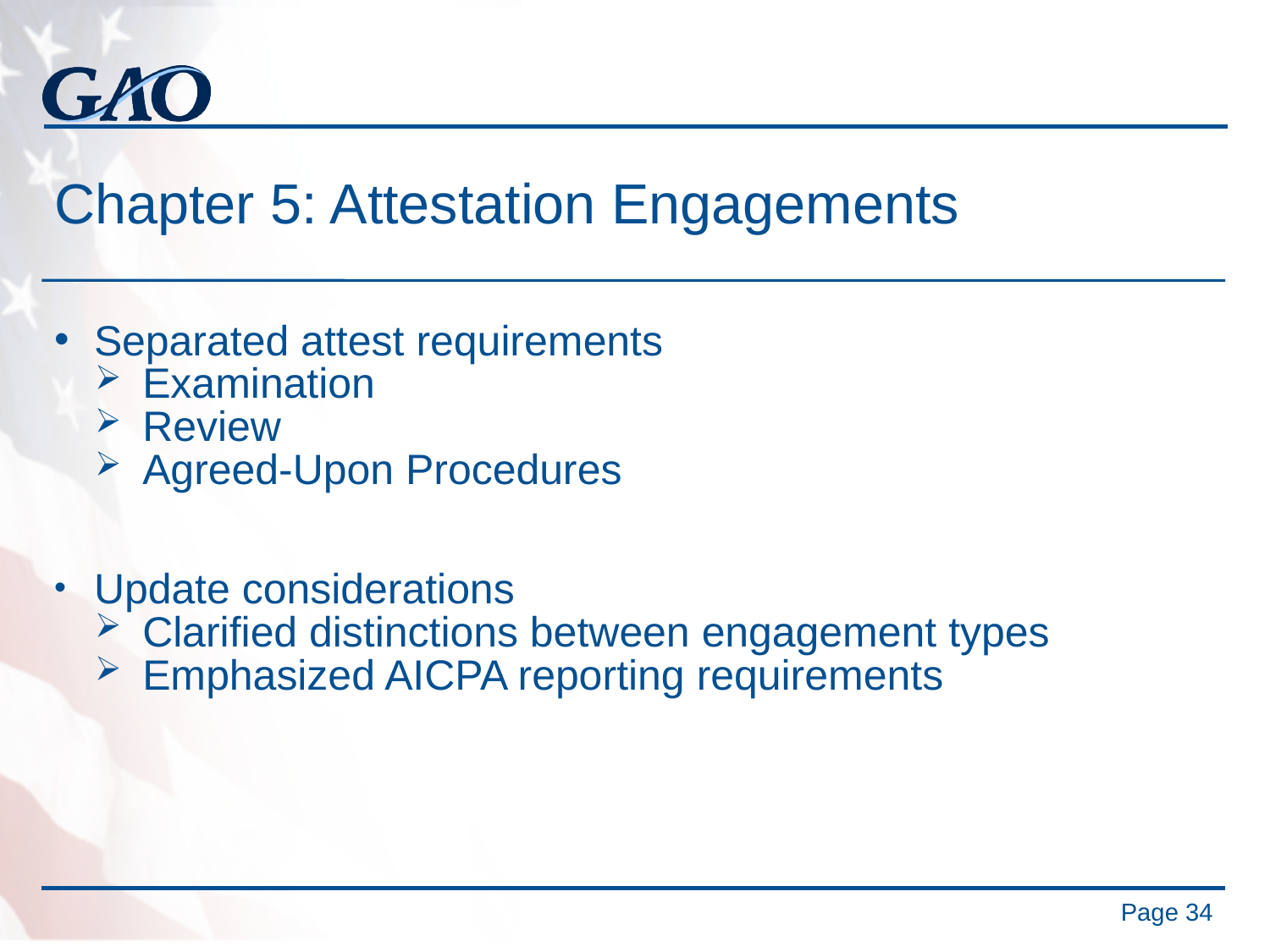

# Chapter 5: Attestation Engagements
Separated attest requirements
Examination
Review
Agreed-Upon Procedures

Update considerations
Clarified distinctions between engagement types
Emphasized AICPA reporting requirements
34